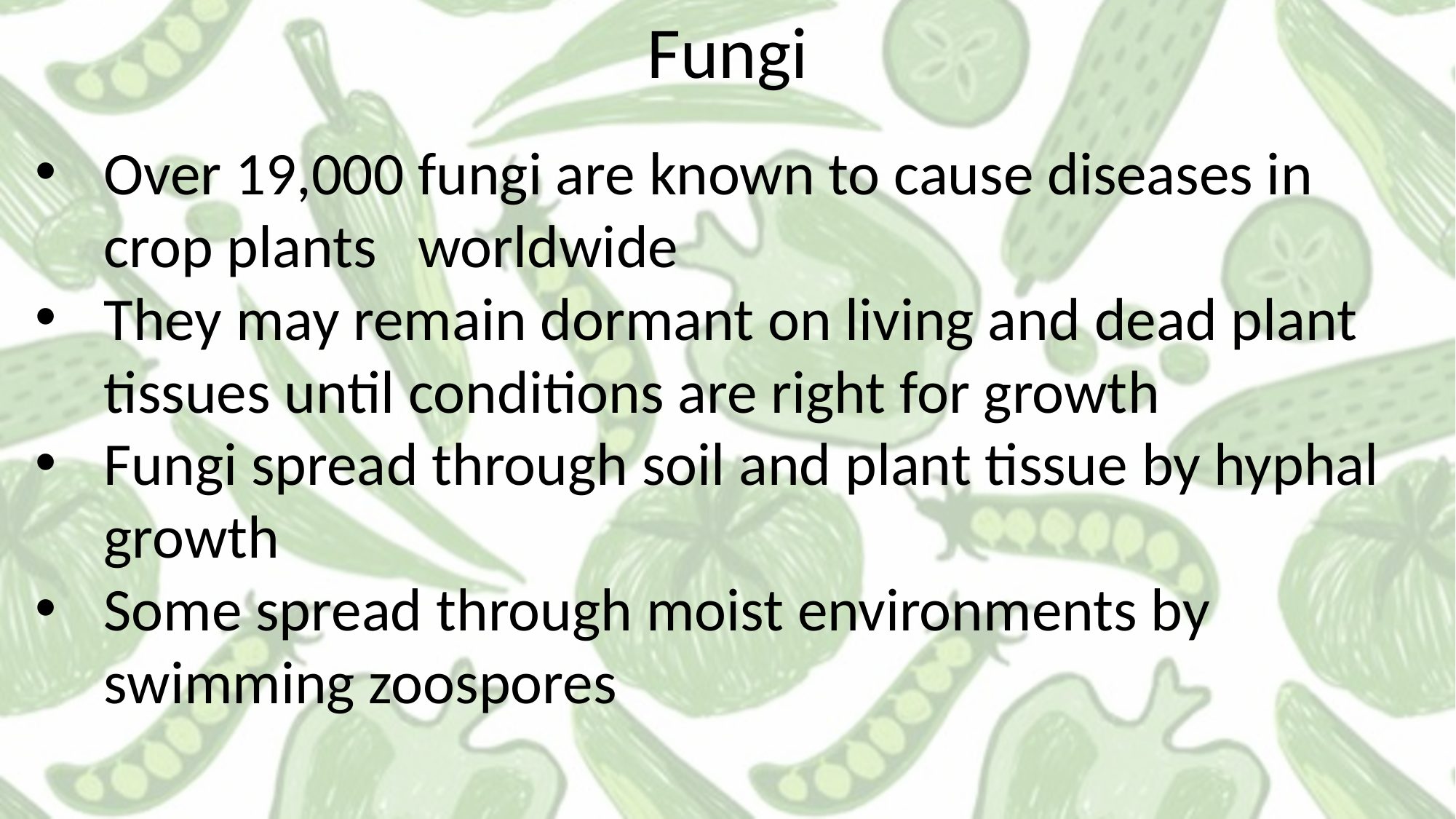

Fungi
Over 19,000 fungi are known to cause diseases in crop plants   worldwide
They may remain dormant on living and dead plant tissues until conditions are right for growth
Fungi spread through soil and plant tissue by hyphal growth
Some spread through moist environments by swimming zoospores